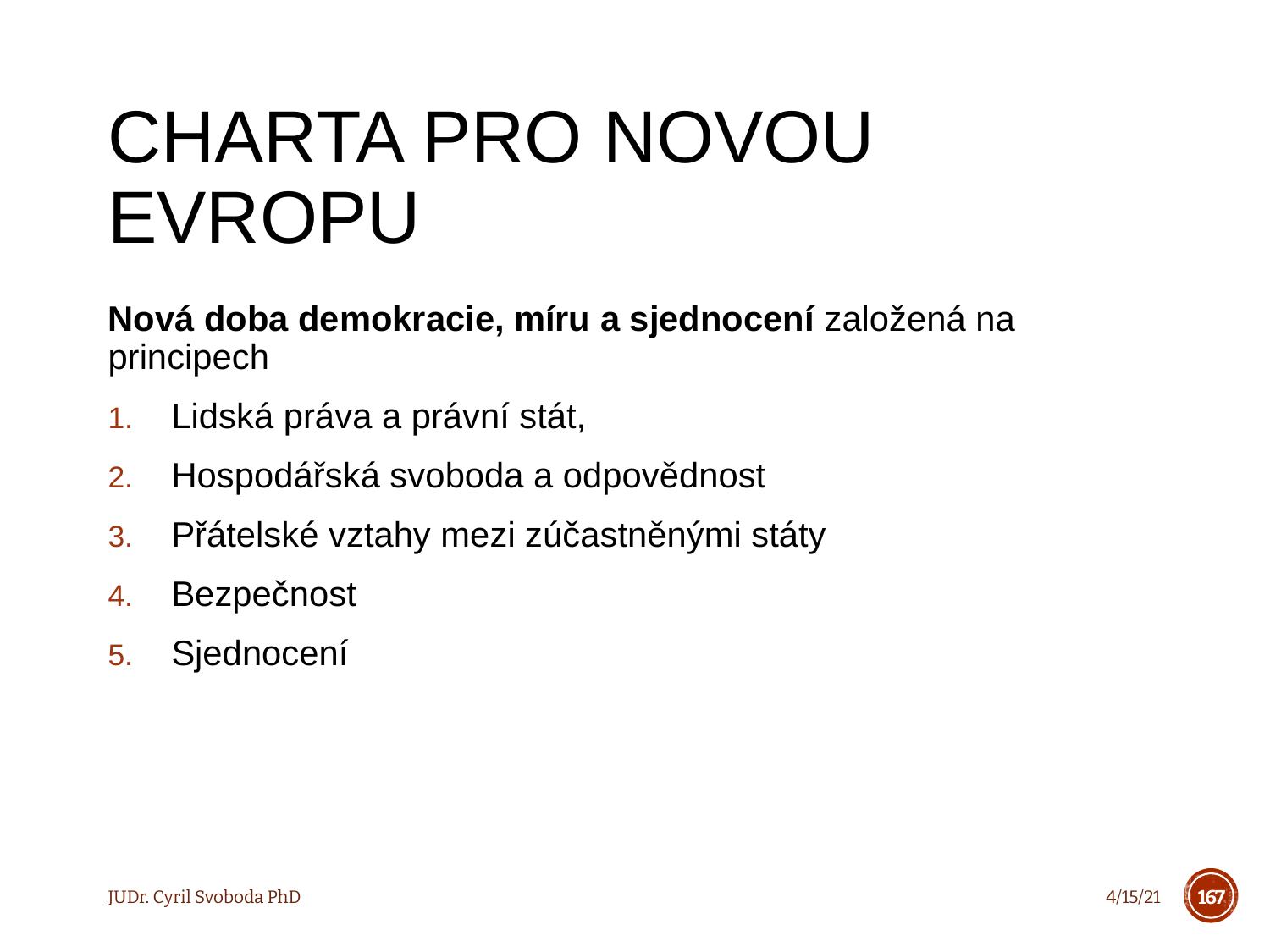

# Charta pro novou Evropu
Nová doba demokracie, míru a sjednocení založená na  principech
Lidská práva a právní stát,
Hospodářská svoboda a odpovědnost
Přátelské vztahy mezi zúčastněnými státy
Bezpečnost
Sjednocení
JUDr. Cyril Svoboda PhD
4/15/21
167